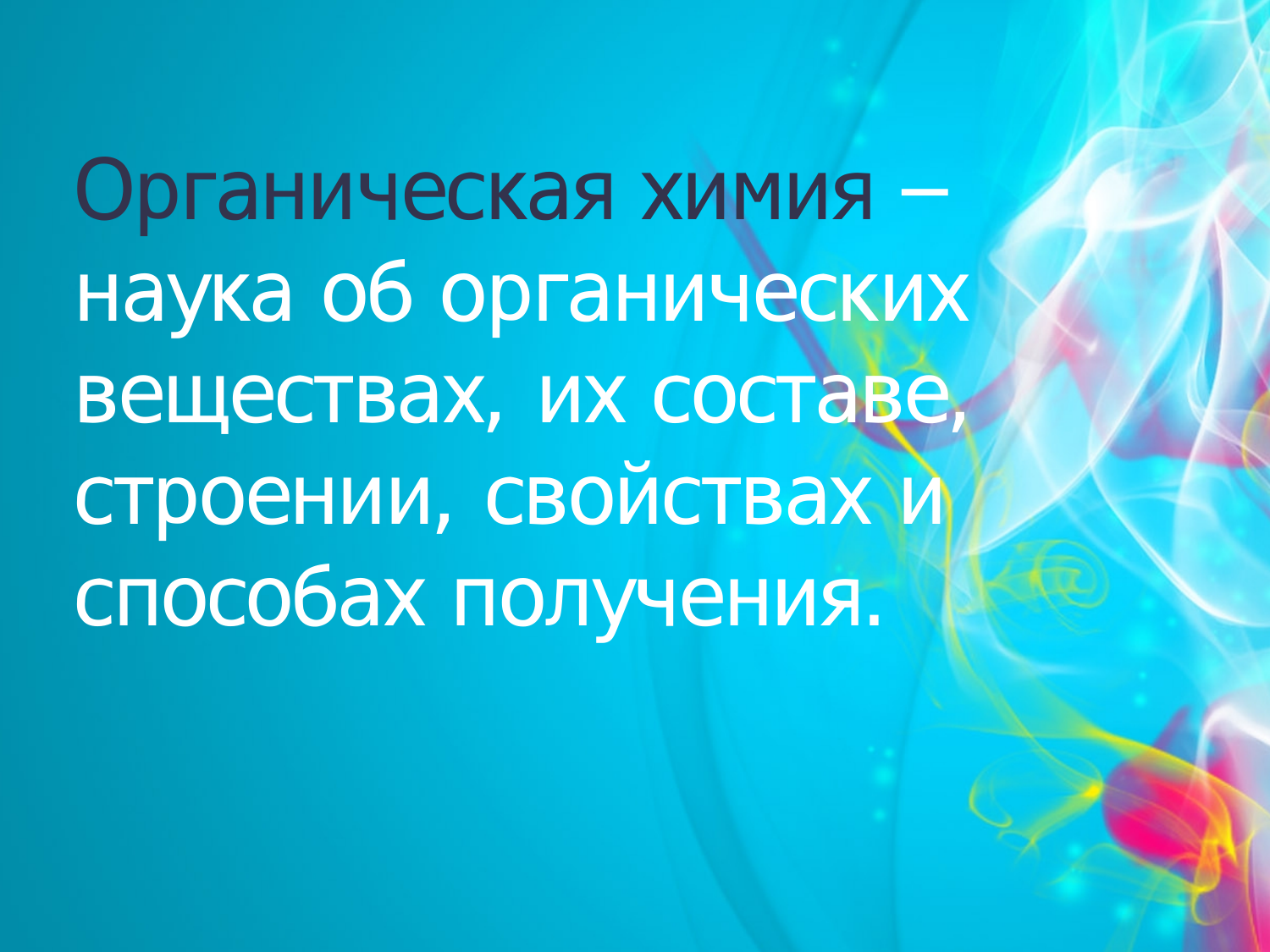

Органическая химия – наука об органических веществах, их составе, строении, свойствах и способах получения.